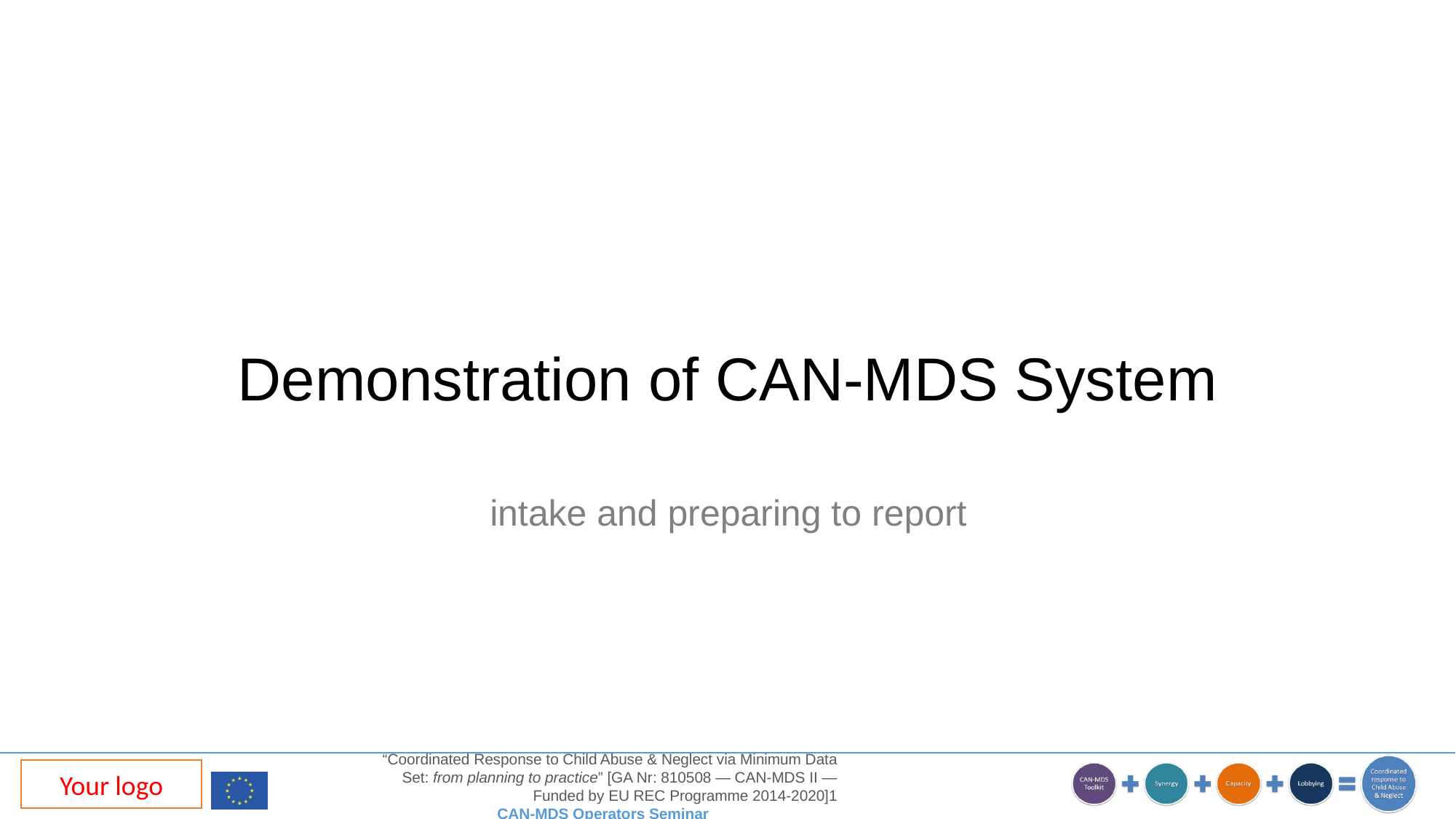

# Demonstration of CAN-MDS System

intake and preparing to report